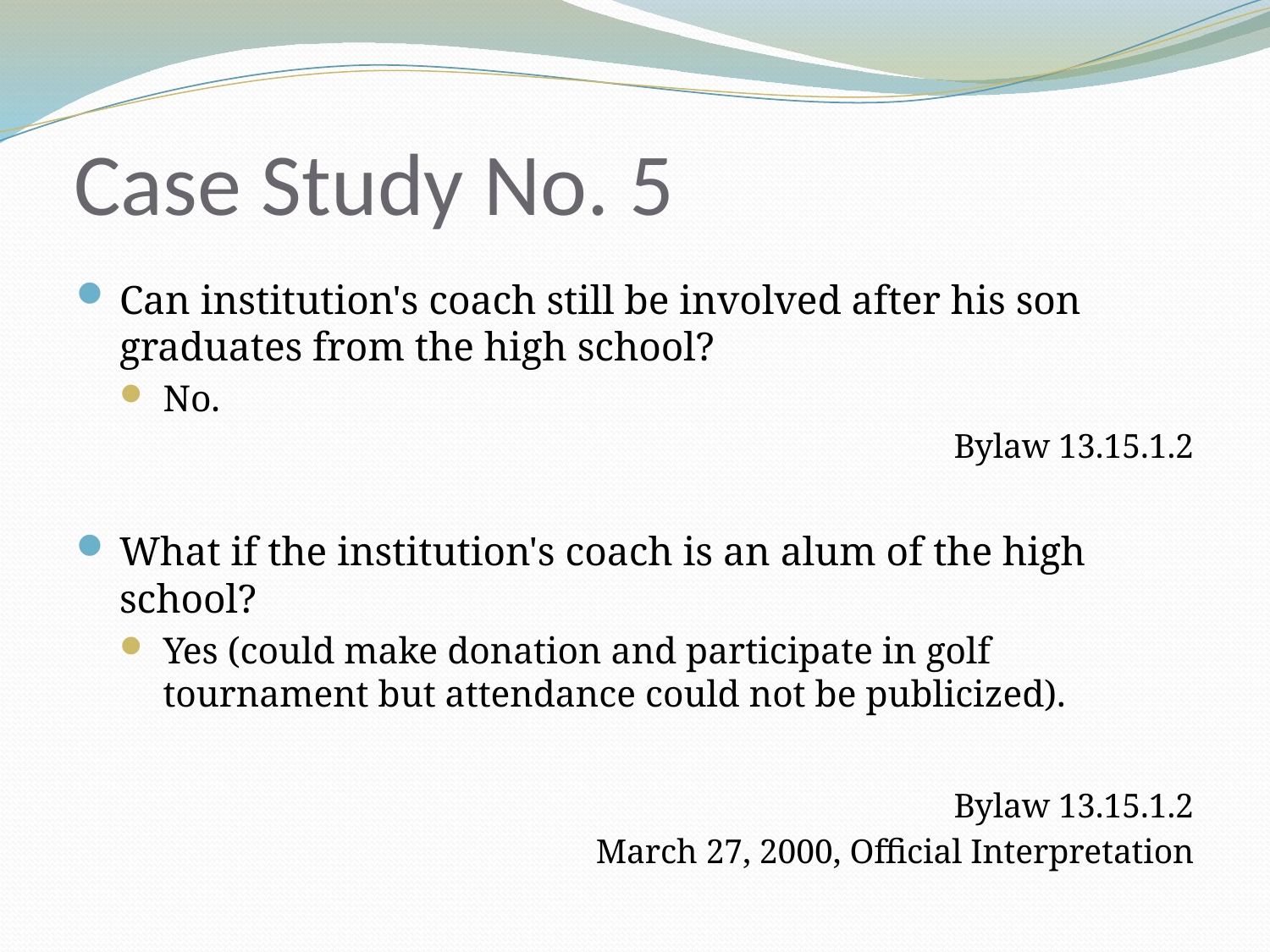

# Case Study No. 5
Can institution's coach still be involved after his son graduates from the high school?
No.
Bylaw 13.15.1.2

What if the institution's coach is an alum of the high school?
Yes (could make donation and participate in golf tournament but attendance could not be publicized).

Bylaw 13.15.1.2
March 27, 2000, Official Interpretation